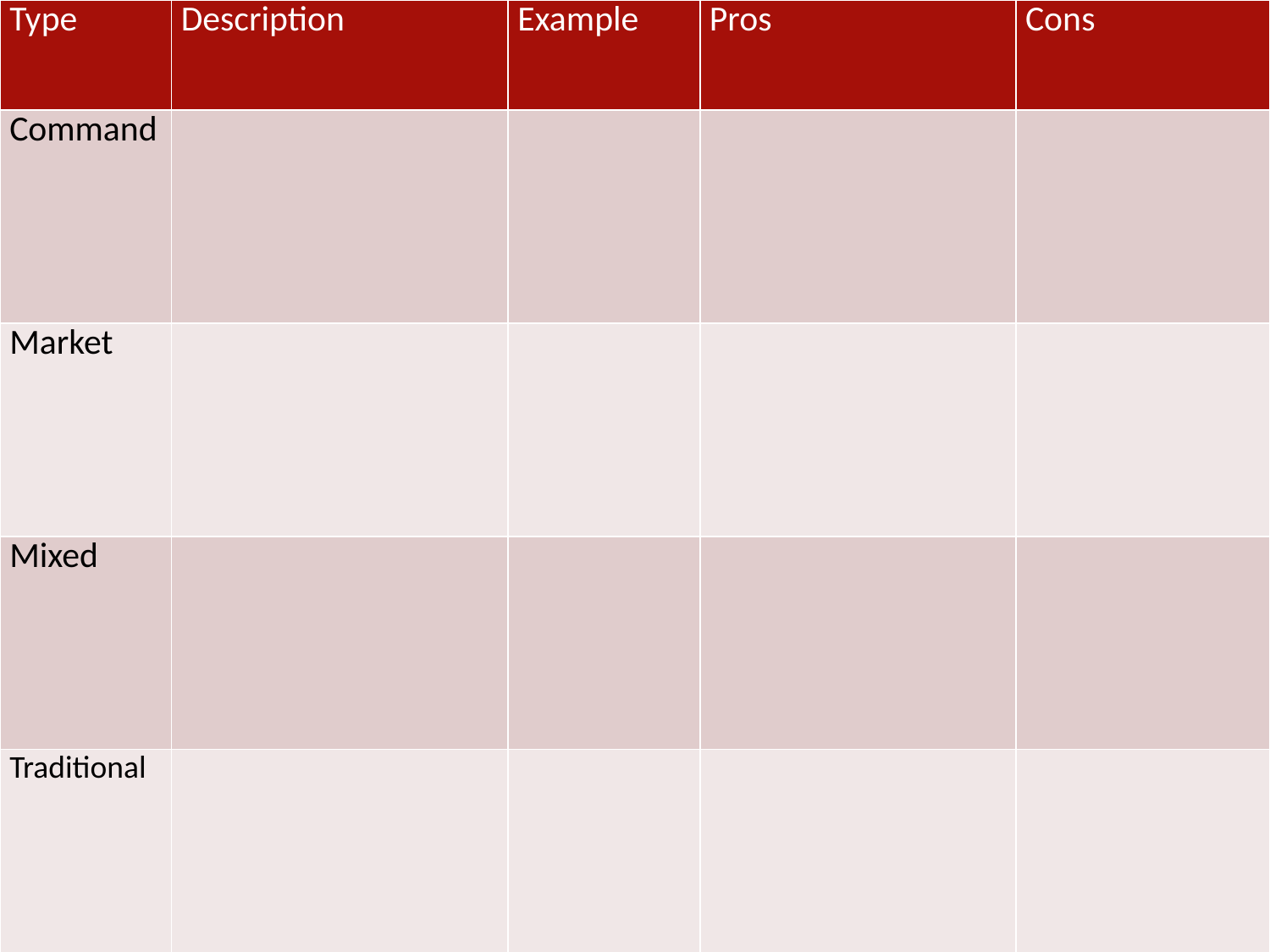

| Type | Description | Example | Pros | Cons |
| --- | --- | --- | --- | --- |
| Command |  |  |  |  |
| Market |  |  |  |  |
| Mixed |  |  |  |  |
| Traditional |  |  |  |  |